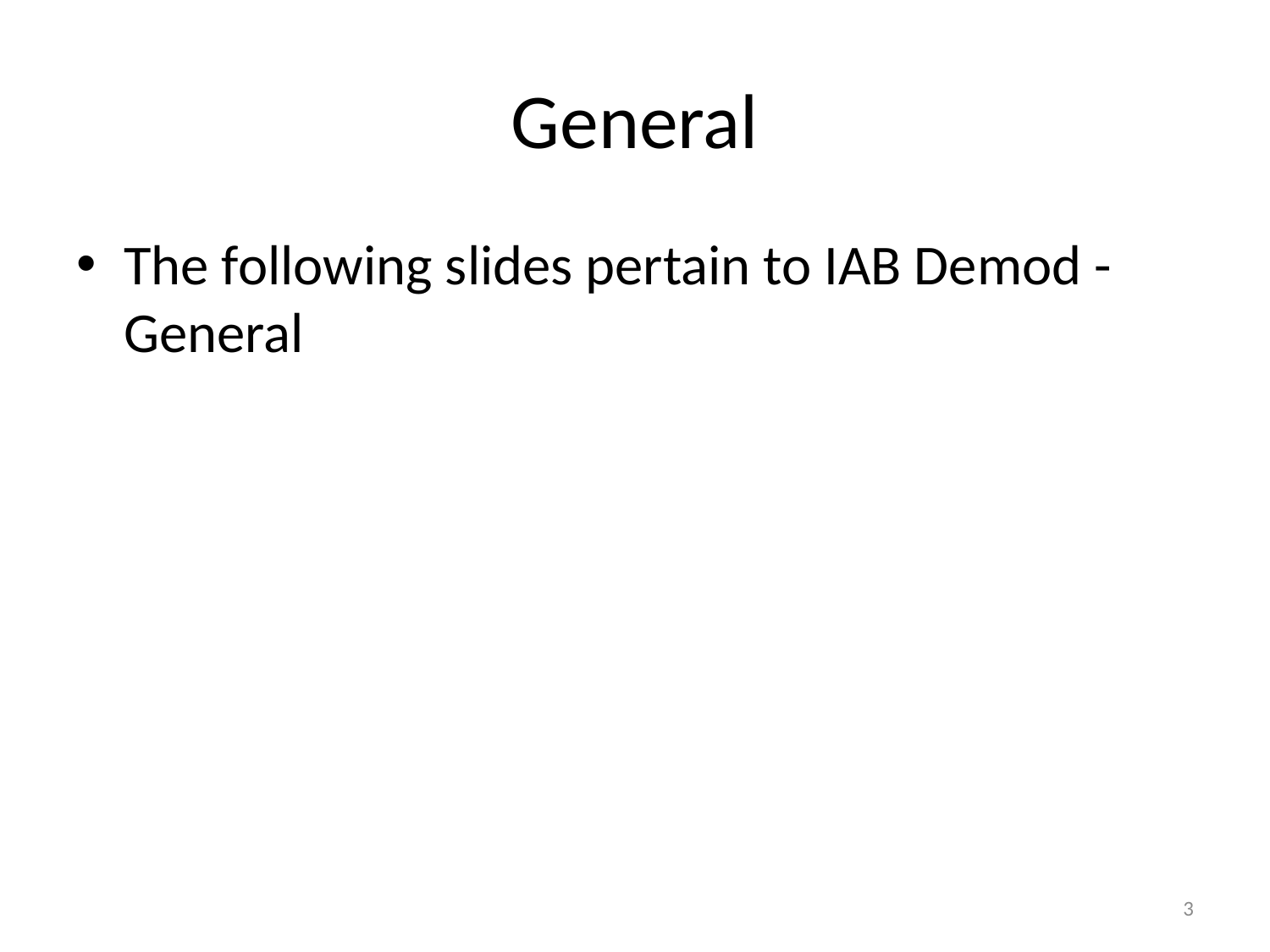

# General
The following slides pertain to IAB Demod - General
3